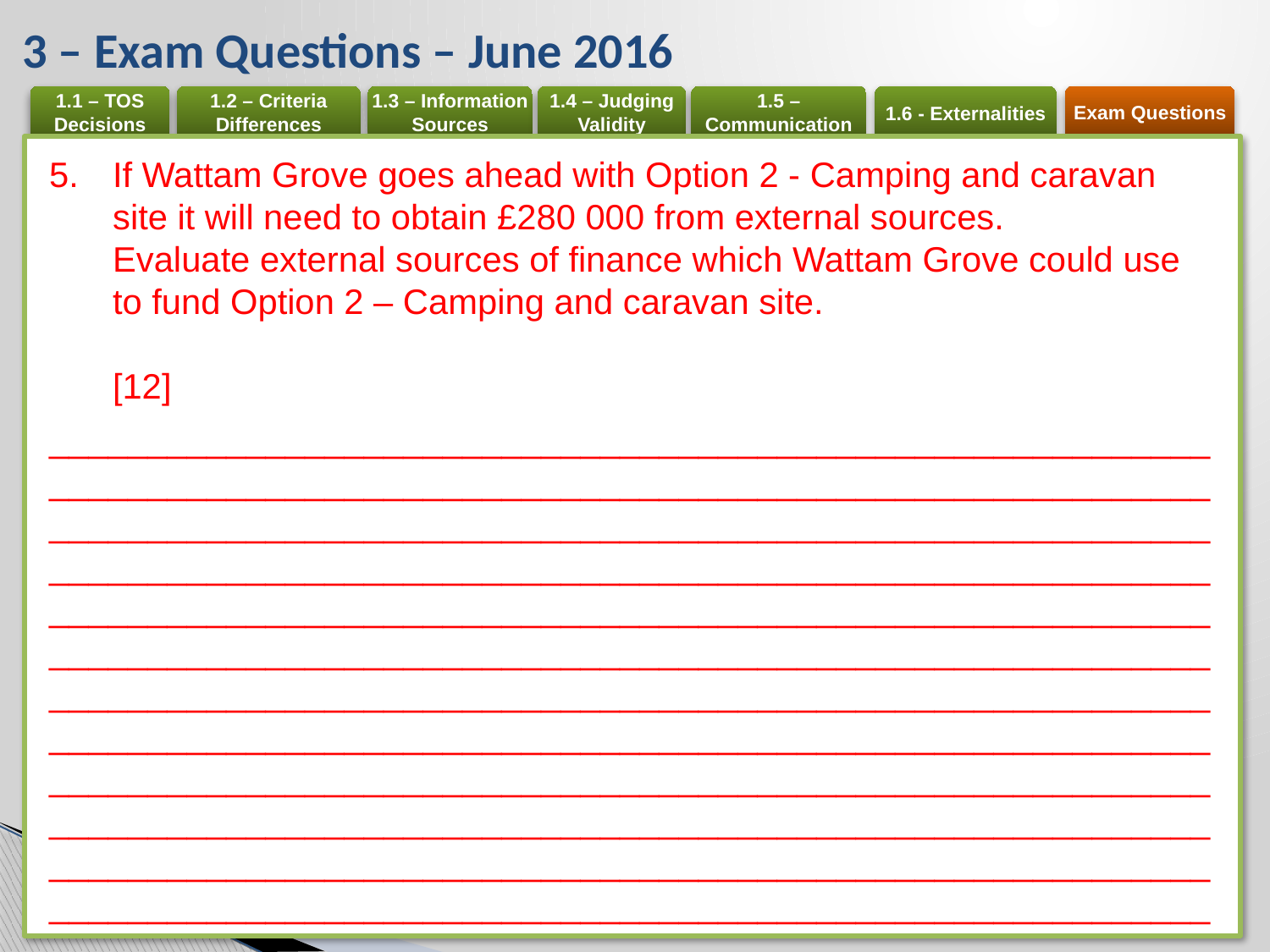

# 3 – Exam Questions – June 2016
If Wattam Grove goes ahead with Option 2 - Camping and caravan site it will need to obtain £280 000 from external sources.
Evaluate external sources of finance which Wattam Grove could use to fund Option 2 – Camping and caravan site. 	[12]
__________________________________________________________________________________________________________________________________________________________________________________________________________________________________________________________________________________________________________________________________________________________________________________________________________________________________________________________________________________________________________________________________________________________________________________________________________________________________________________________________________________________________________________________________________________________________________________________________________________________________________________________